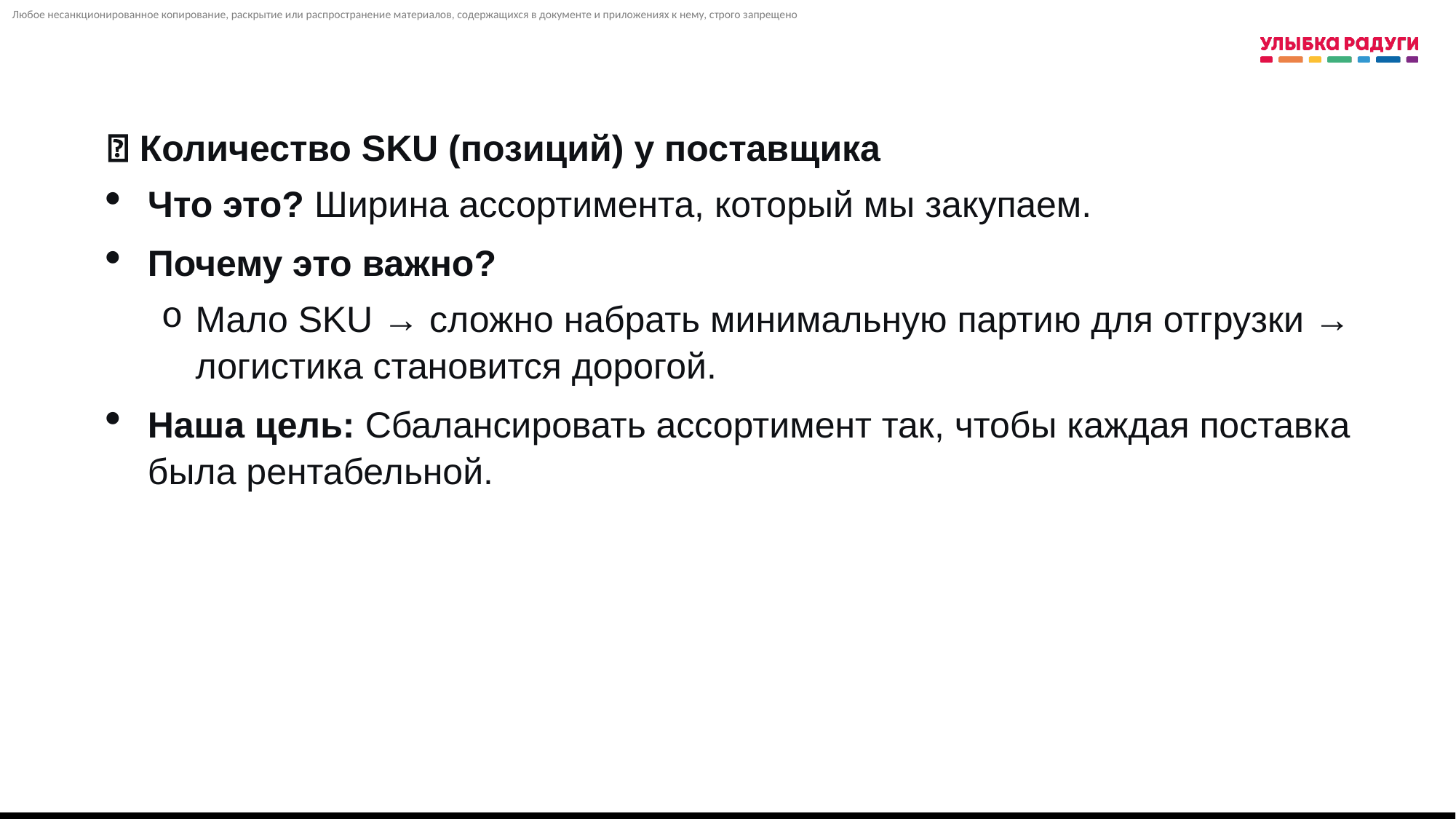

🧮 Количество SKU (позиций) у поставщика
Что это? Ширина ассортимента, который мы закупаем.
Почему это важно?
Мало SKU → сложно набрать минимальную партию для отгрузки → логистика становится дорогой.
Наша цель: Сбалансировать ассортимент так, чтобы каждая поставка была рентабельной.